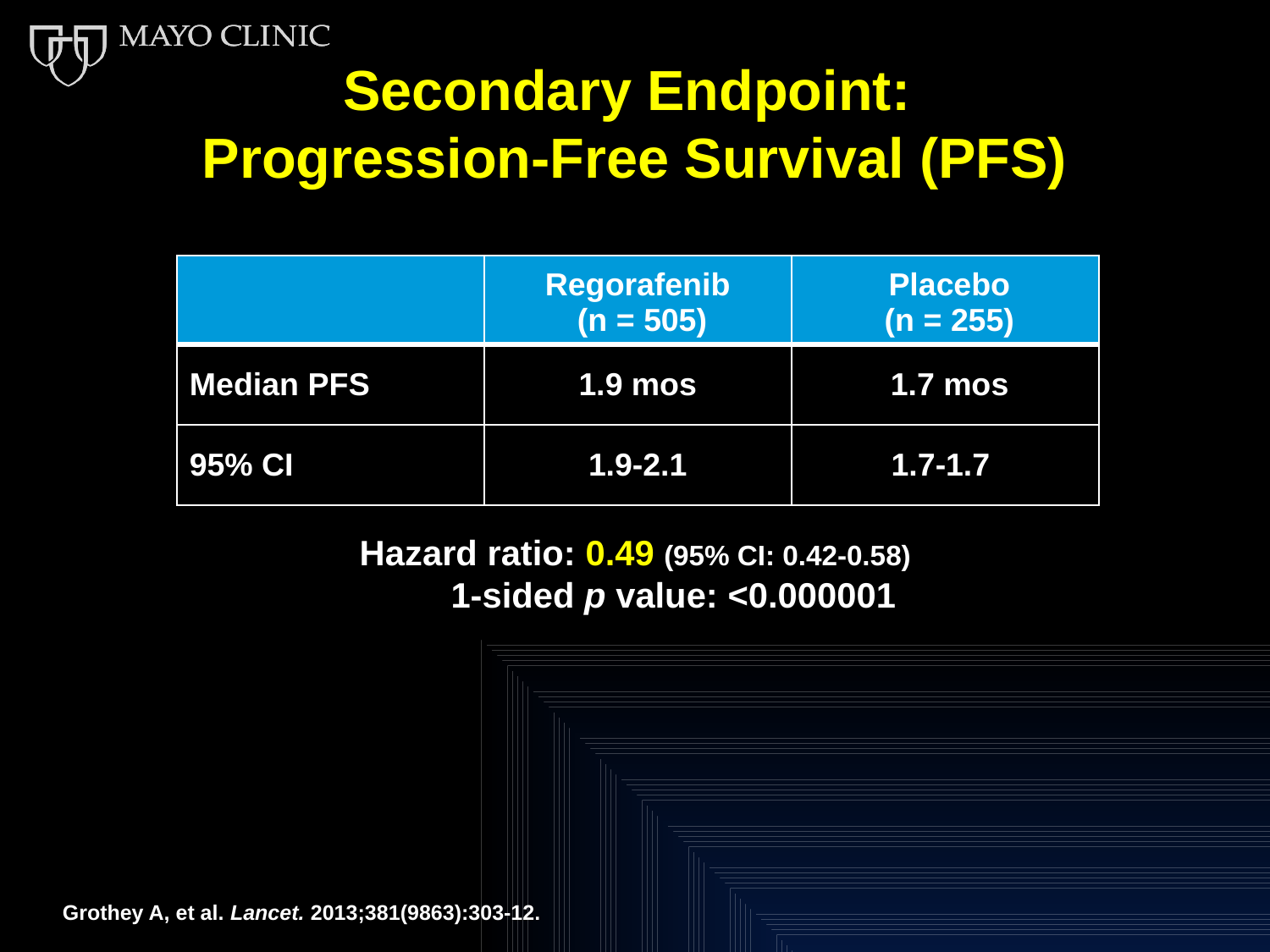

Secondary Endpoint:
Progression-Free Survival (PFS)
|  | Regorafenib (n = 505) | Placebo (n = 255) |
| --- | --- | --- |
| Median PFS | 1.9 mos | 1.7 mos |
| 95% CI | 1.9-2.1 | 1.7-1.7 |
Hazard ratio: 0.49 (95% CI: 0.42-0.58)
           1-sided p value: <0.000001
Grothey A, et al. Lancet. 2013;381(9863):303-12.